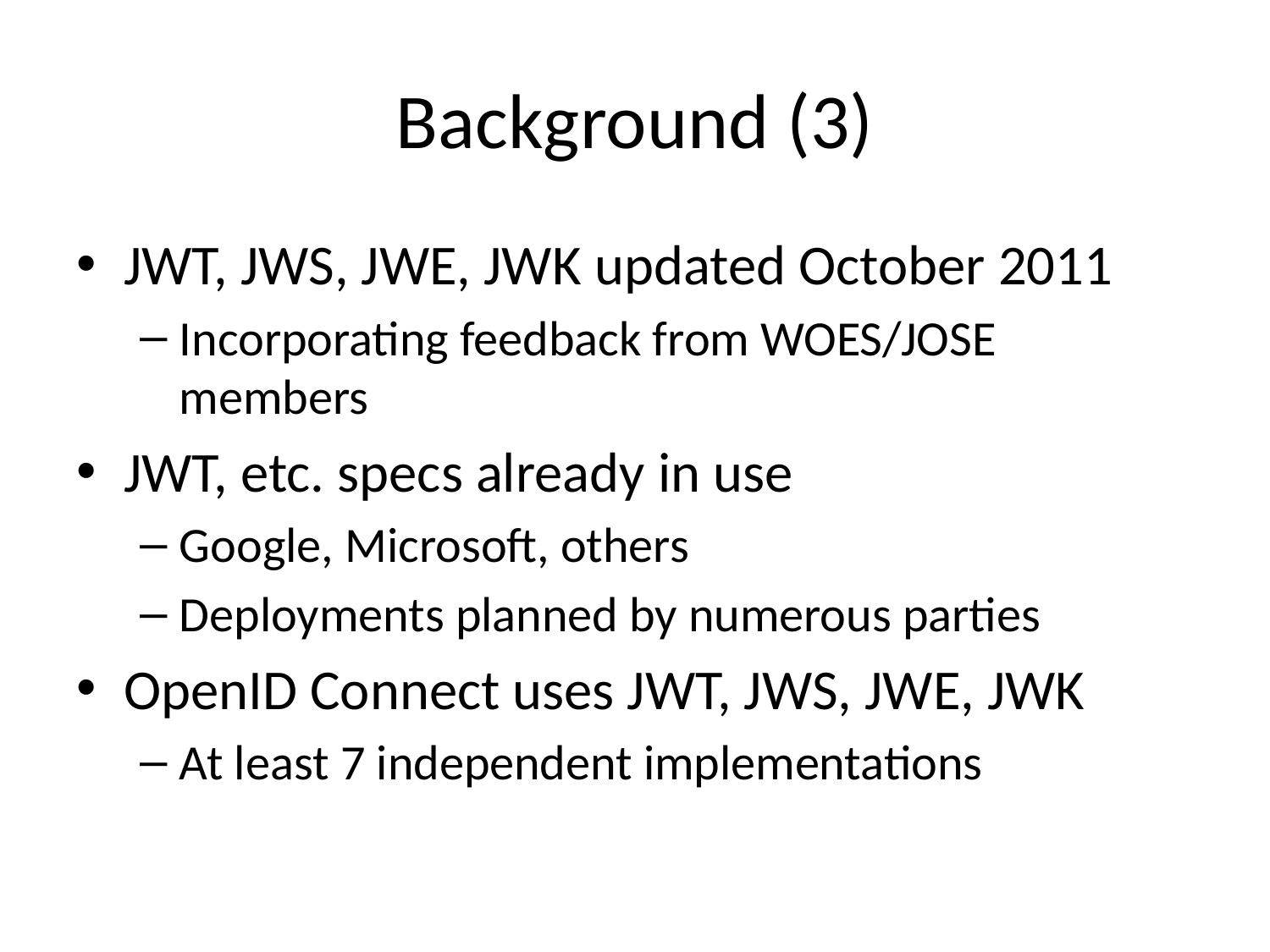

# Background (3)
JWT, JWS, JWE, JWK updated October 2011
Incorporating feedback from WOES/JOSE members
JWT, etc. specs already in use
Google, Microsoft, others
Deployments planned by numerous parties
OpenID Connect uses JWT, JWS, JWE, JWK
At least 7 independent implementations